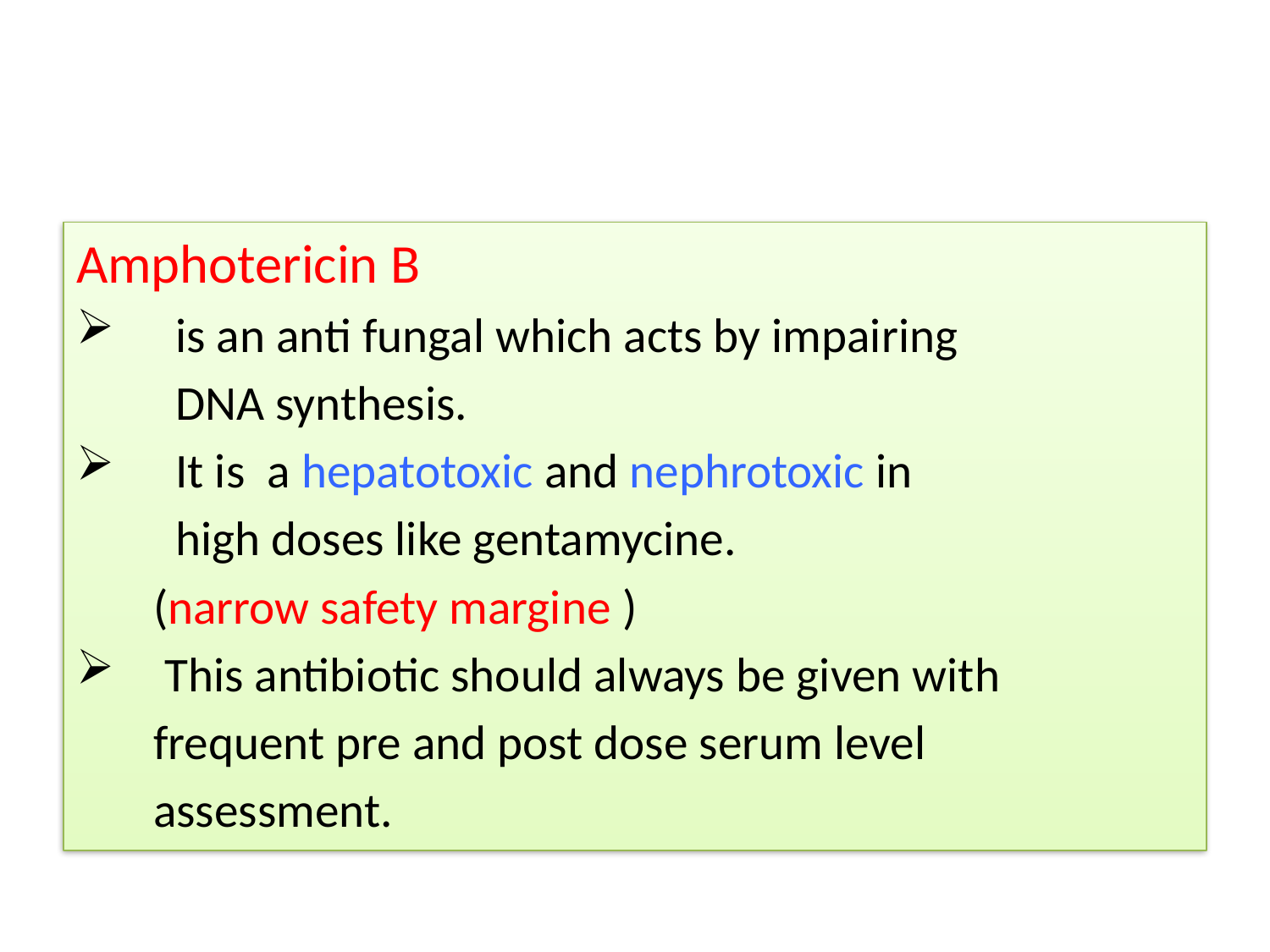

#
Amphotericin B
     is an anti fungal which acts by impairing
         DNA synthesis.
     It is  a hepatotoxic and nephrotoxic in
         high doses like gentamycine.
       (narrow safety margine )
    This antibiotic should always be given with
       frequent pre and post dose serum level
       assessment.